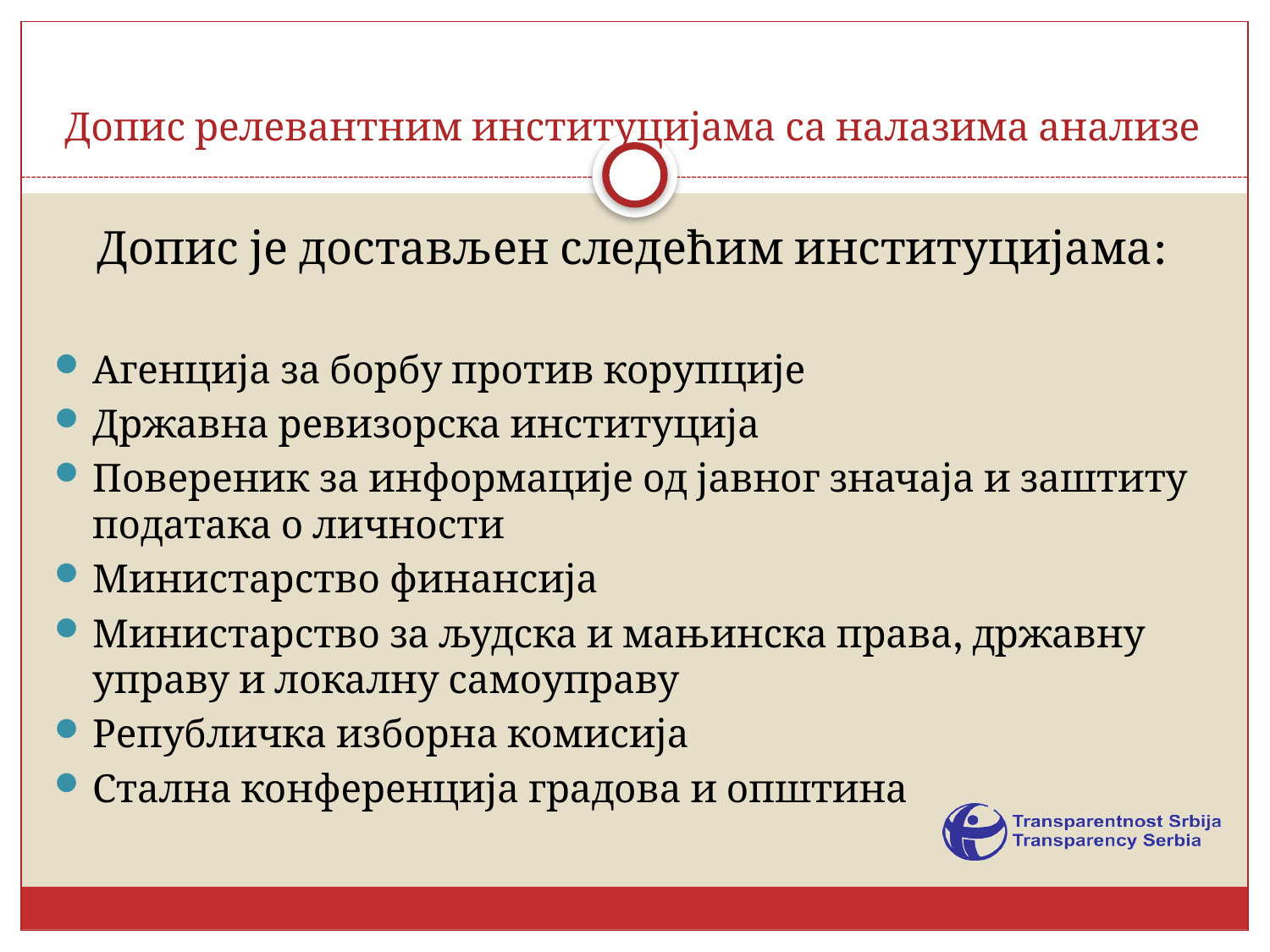

# Допис релевантним институцијама са налазима анализе
Допис је достављен следећим институцијама:

Агенција за борбу против корупције
Државна ревизорска институција
Повереник за информације од јавног значаја и заштиту података о личности
Министарство финансија
Министарство за људска и мањинска права, државну управу и локалну самоуправу
Републичка изборна комисија
Стална конференција градова и општина